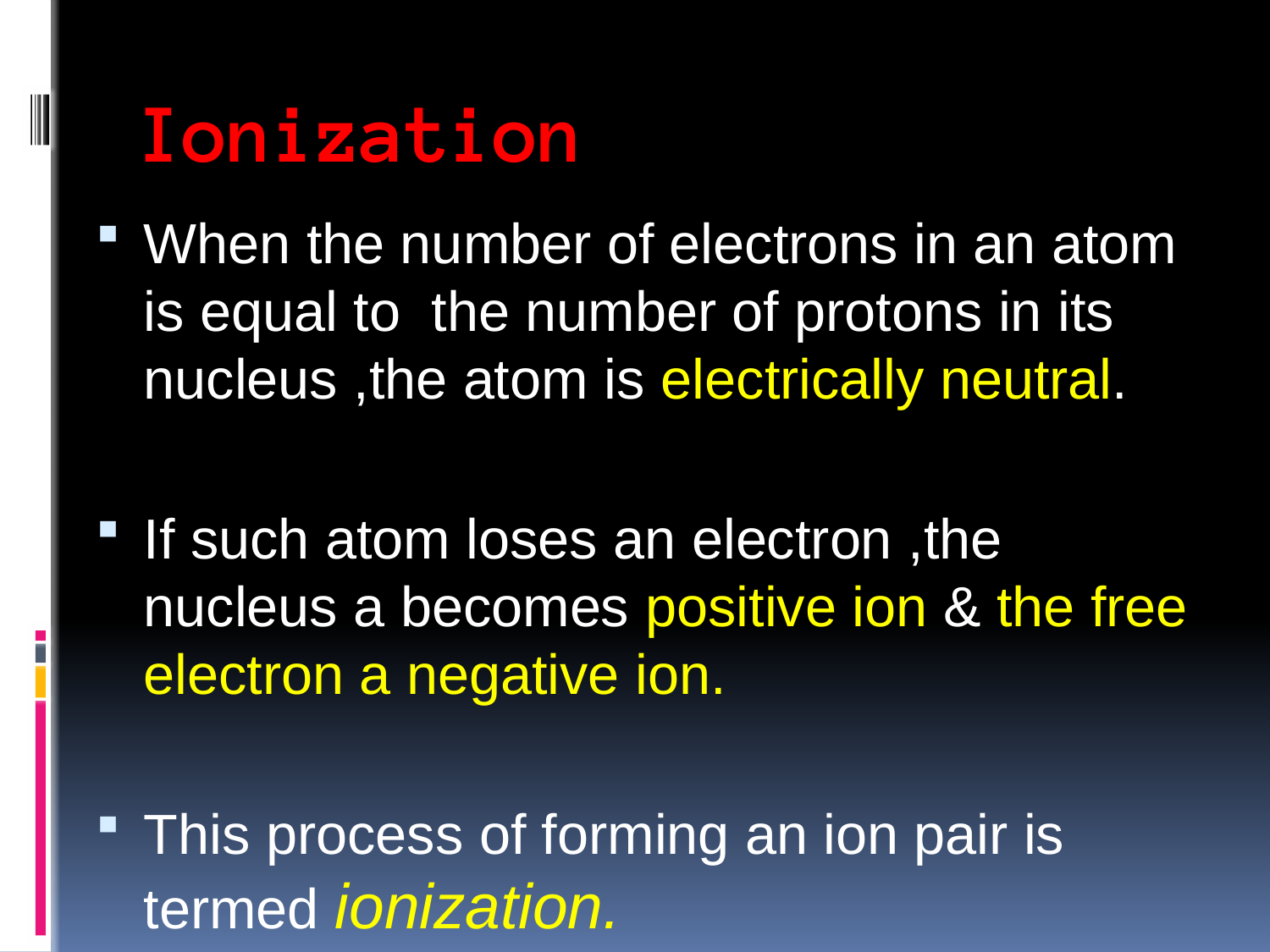

# Ionization
When the number of electrons in an atom is equal to  the number of protons in its nucleus ,the atom is electrically neutral.

If such atom loses an electron ,the nucleus a becomes positive ion & the free electron a negative ion.

This process of forming an ion pair is termed ionization.